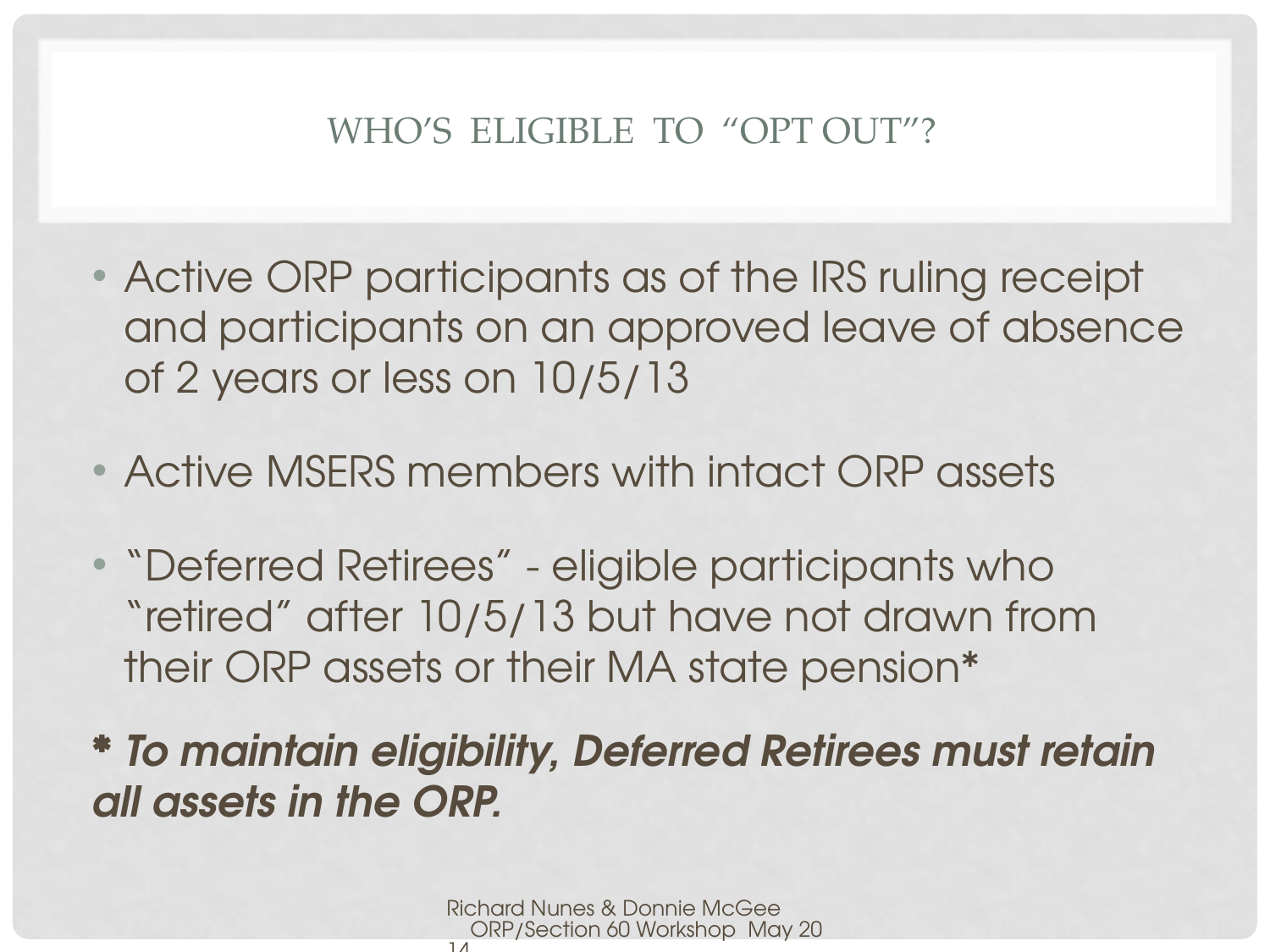

# Who’s  eligible  to  “opt out”?
Active ORP participants as of the IRS ruling receipt and participants on an approved leave of absence of 2 years or less on 10/5/13

Active MSERS members with intact ORP assets

“Deferred Retirees” - eligible participants who “retired” after 10/5/13 but have not drawn from their ORP assets or their MA state pension*

* To maintain eligibility, Deferred Retirees must retain all assets in the ORP.
Richard Nunes & Donnie McGee           ORP/Section 60 Workshop  May 2014